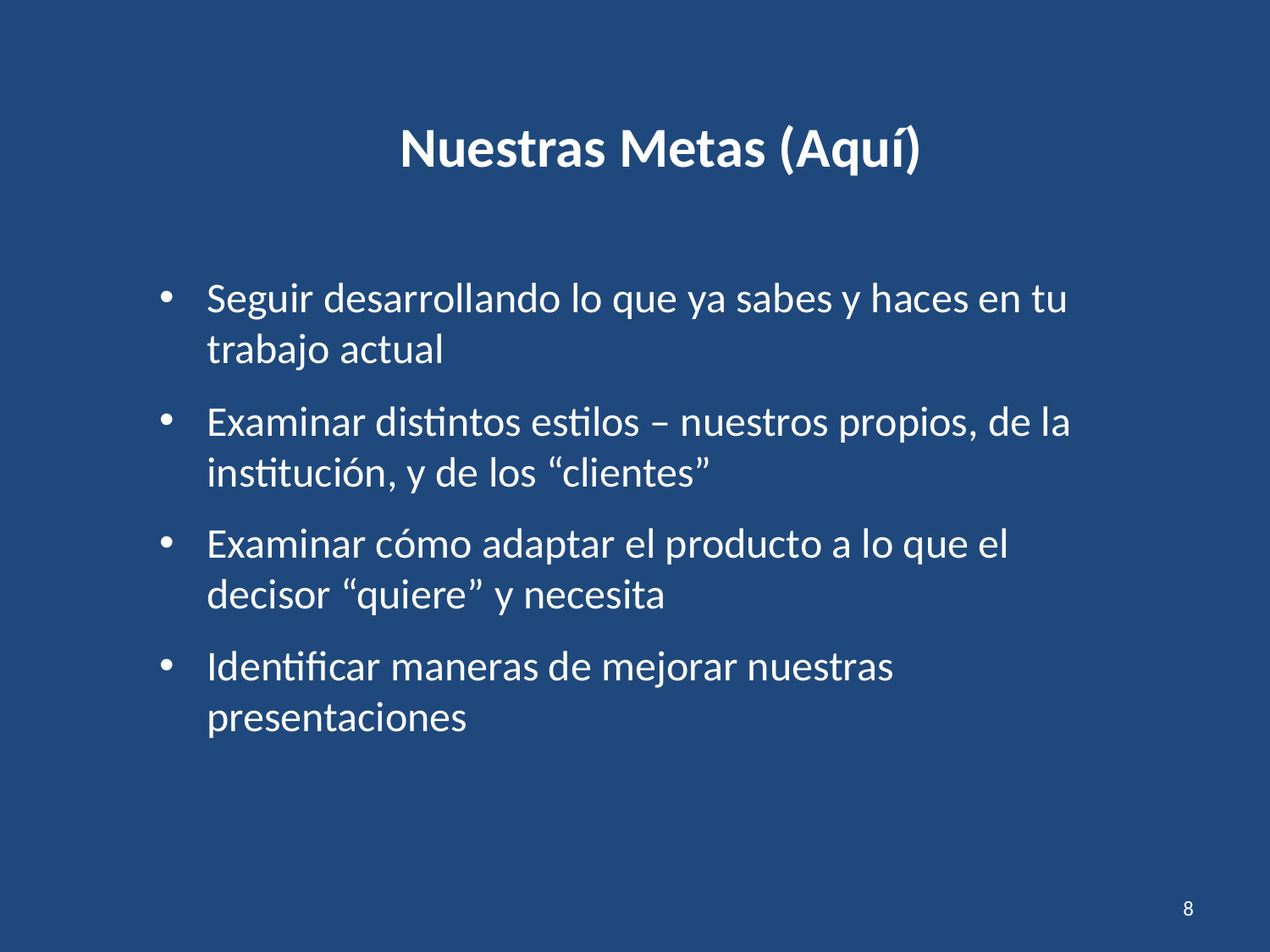

Nuestras Metas (Aquí)
Seguir desarrollando lo que ya sabes y haces en tu trabajo actual
Examinar distintos estilos – nuestros propios, de la institución, y de los “clientes”
Examinar cómo adaptar el producto a lo que el decisor “quiere” y necesita
Identificar maneras de mejorar nuestras presentaciones
8